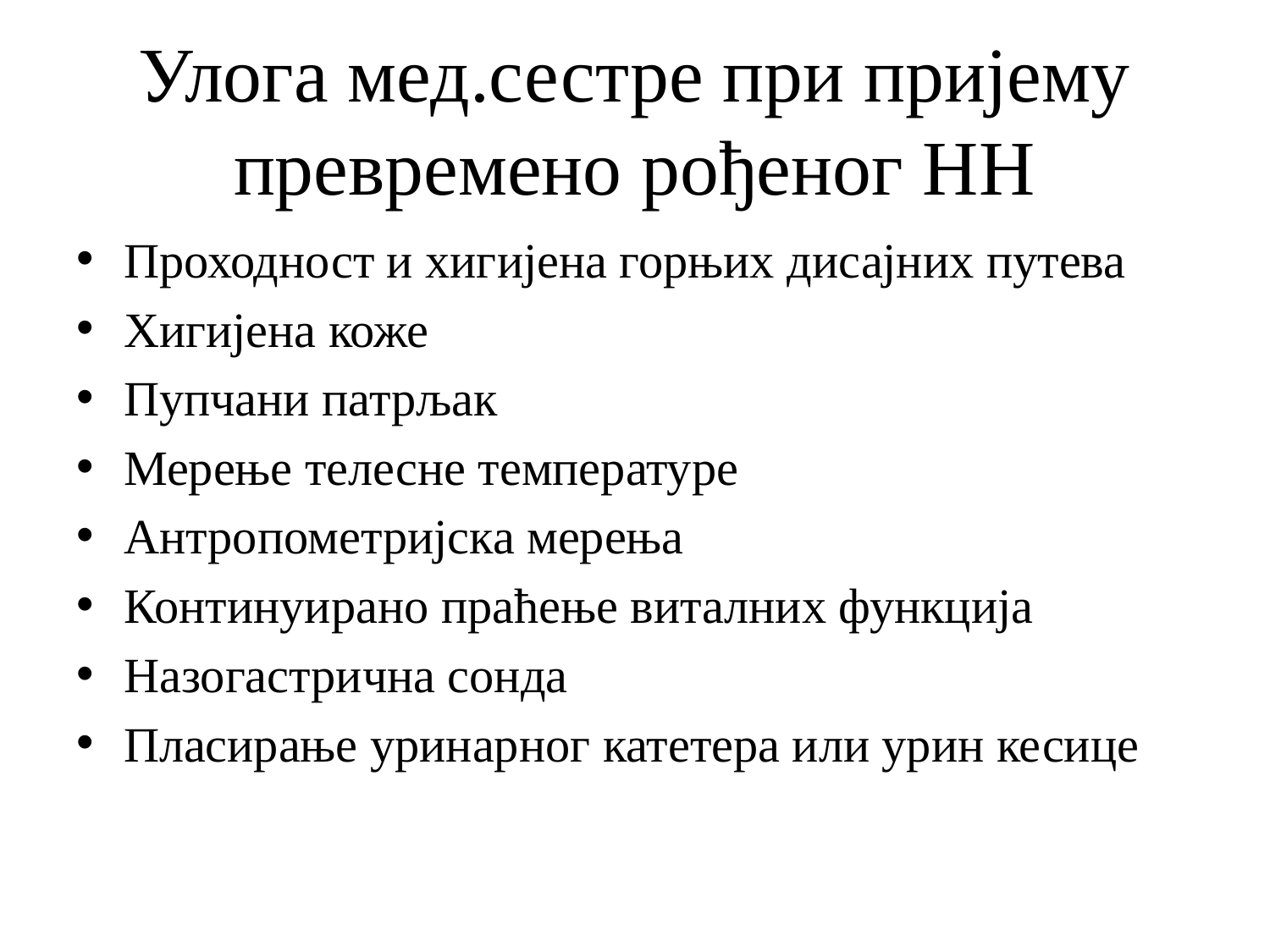

# Улога мед.сестре при пријему превремено рођеног НН
Проходност и хигијена горњих дисајних путева
Хигијена коже
Пупчани патрљак
Мерење телесне температуре
Антропометријска мерења
Континуирано праћење виталних функција
Назогастрична сонда
Пласирање уринарног катетера или урин кесице